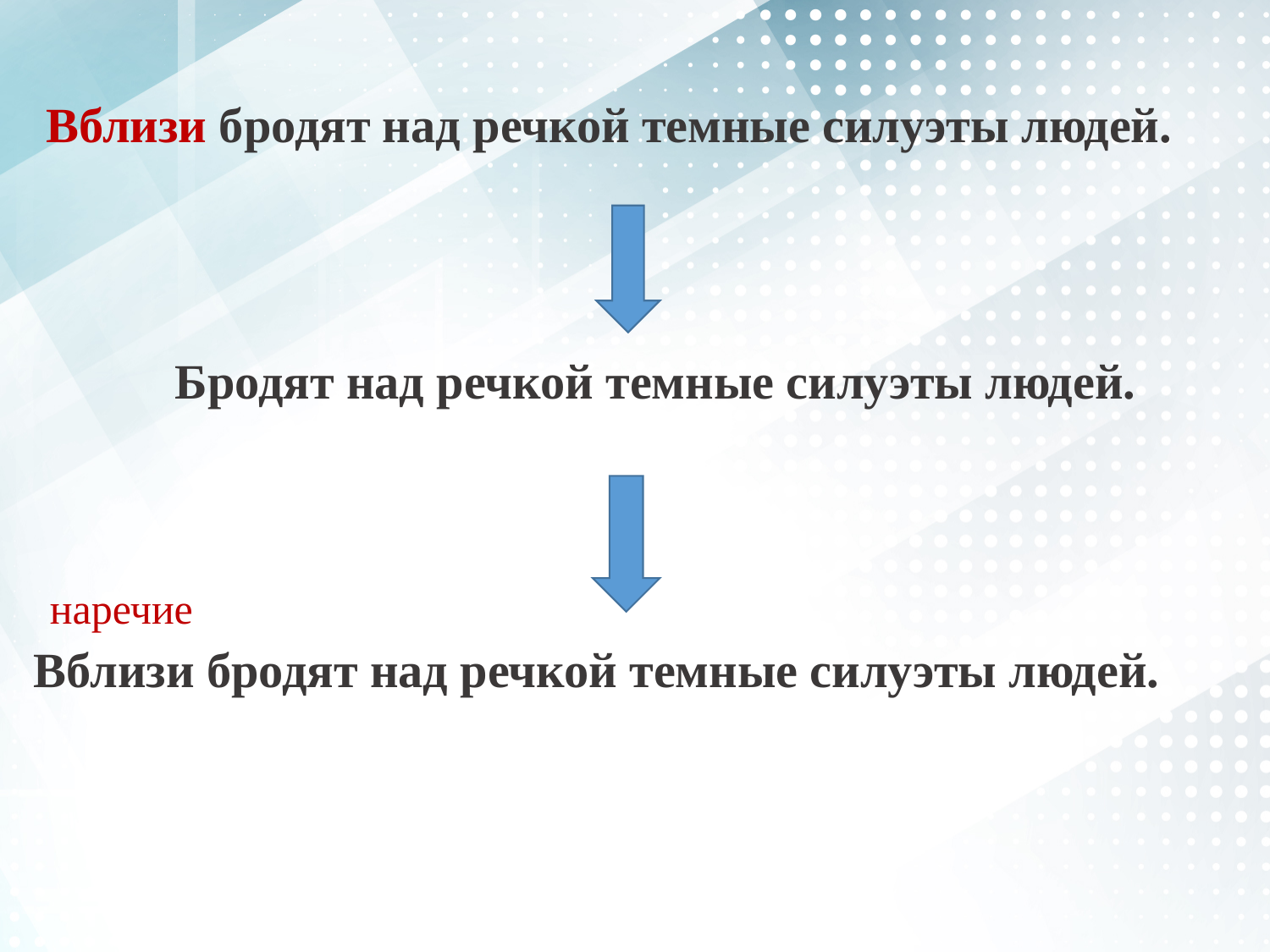

Вблизи бродят над речкой темные силуэты людей.

| Бродят над речкой темные силуэты людей. |
| --- |

| наречие Вблизи бродят над речкой темные силуэты людей. |
| --- |